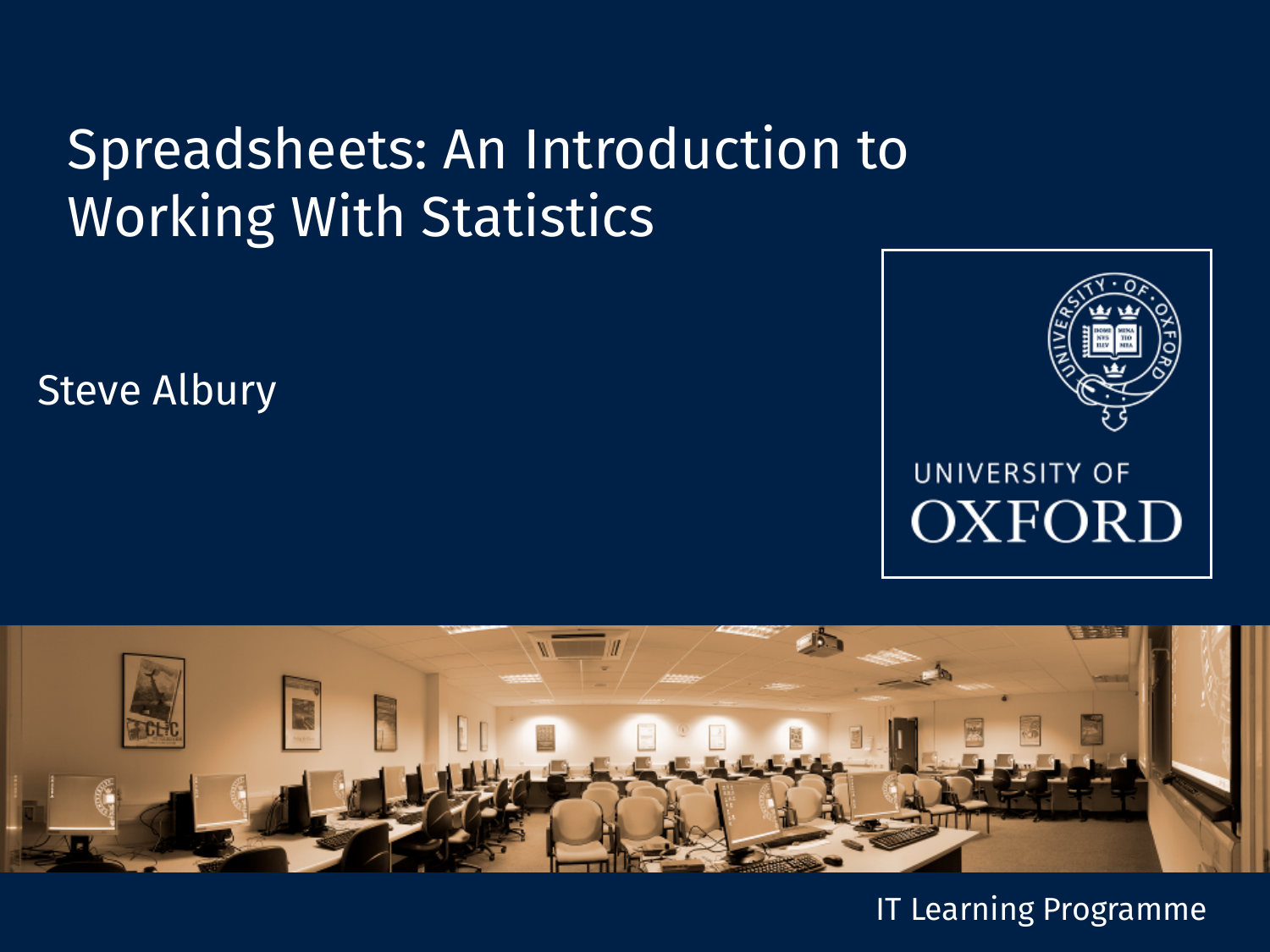

# Spreadsheets: An Introduction to Working With Statistics
Steve Albury